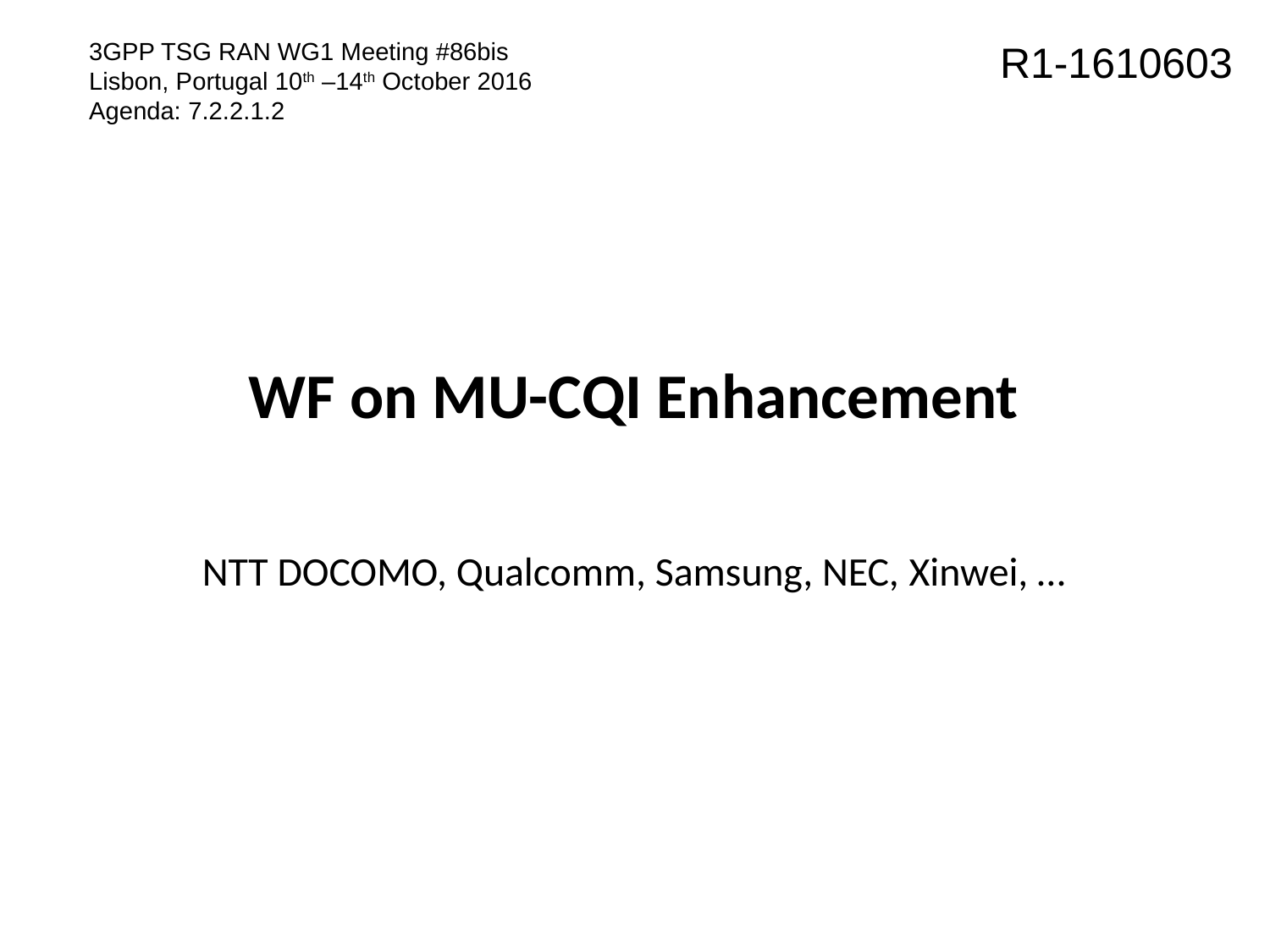

3GPP TSG RAN WG1 Meeting #86bis
Lisbon, Portugal 10th –14th October 2016
Agenda: 7.2.2.1.2
R1-1610603
# WF on MU-CQI Enhancement
NTT DOCOMO, Qualcomm, Samsung, NEC, Xinwei, …